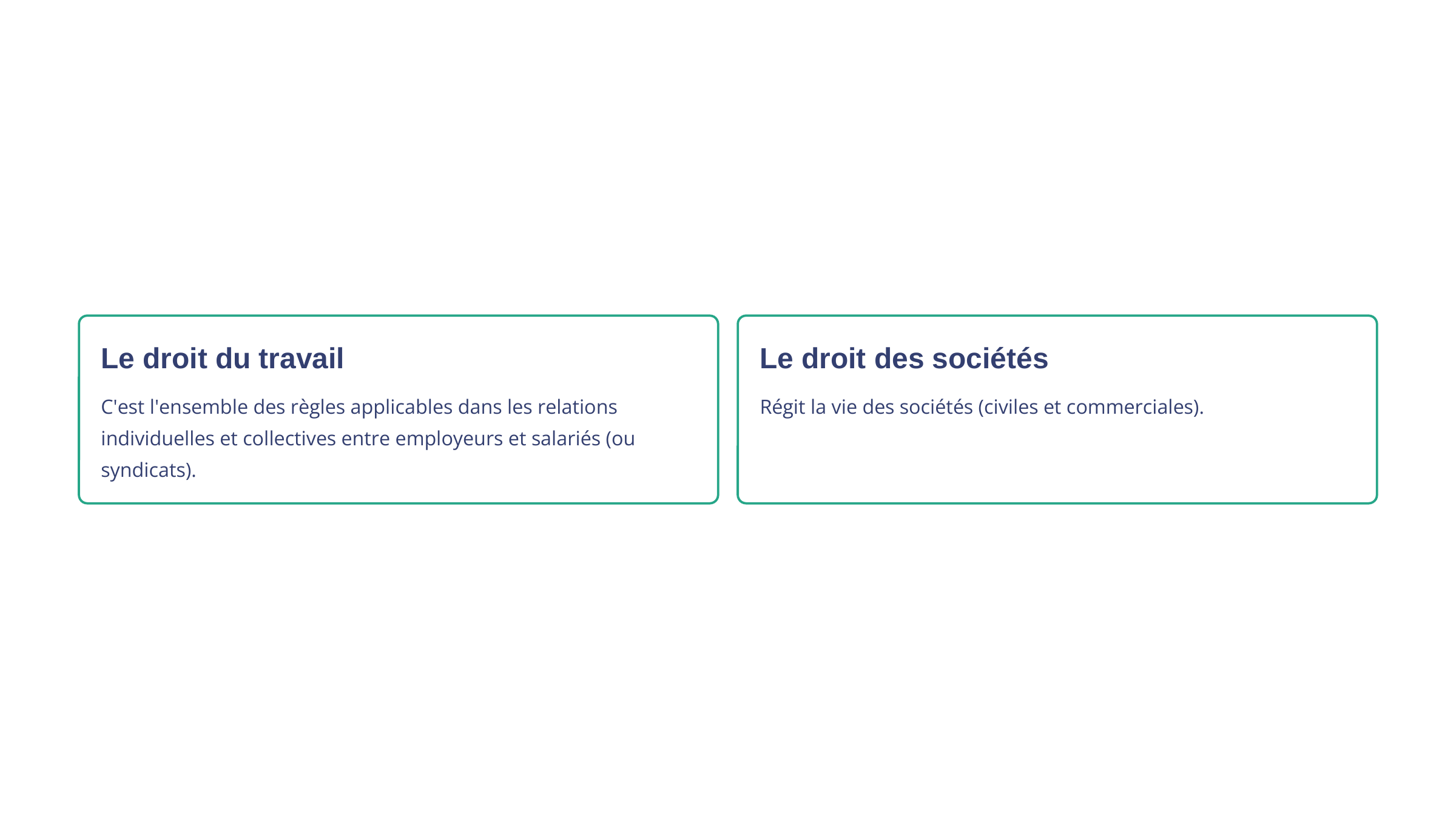

Le droit du travail
Le droit des sociétés
C'est l'ensemble des règles applicables dans les relations individuelles et collectives entre employeurs et salariés (ou syndicats).
Régit la vie des sociétés (civiles et commerciales).